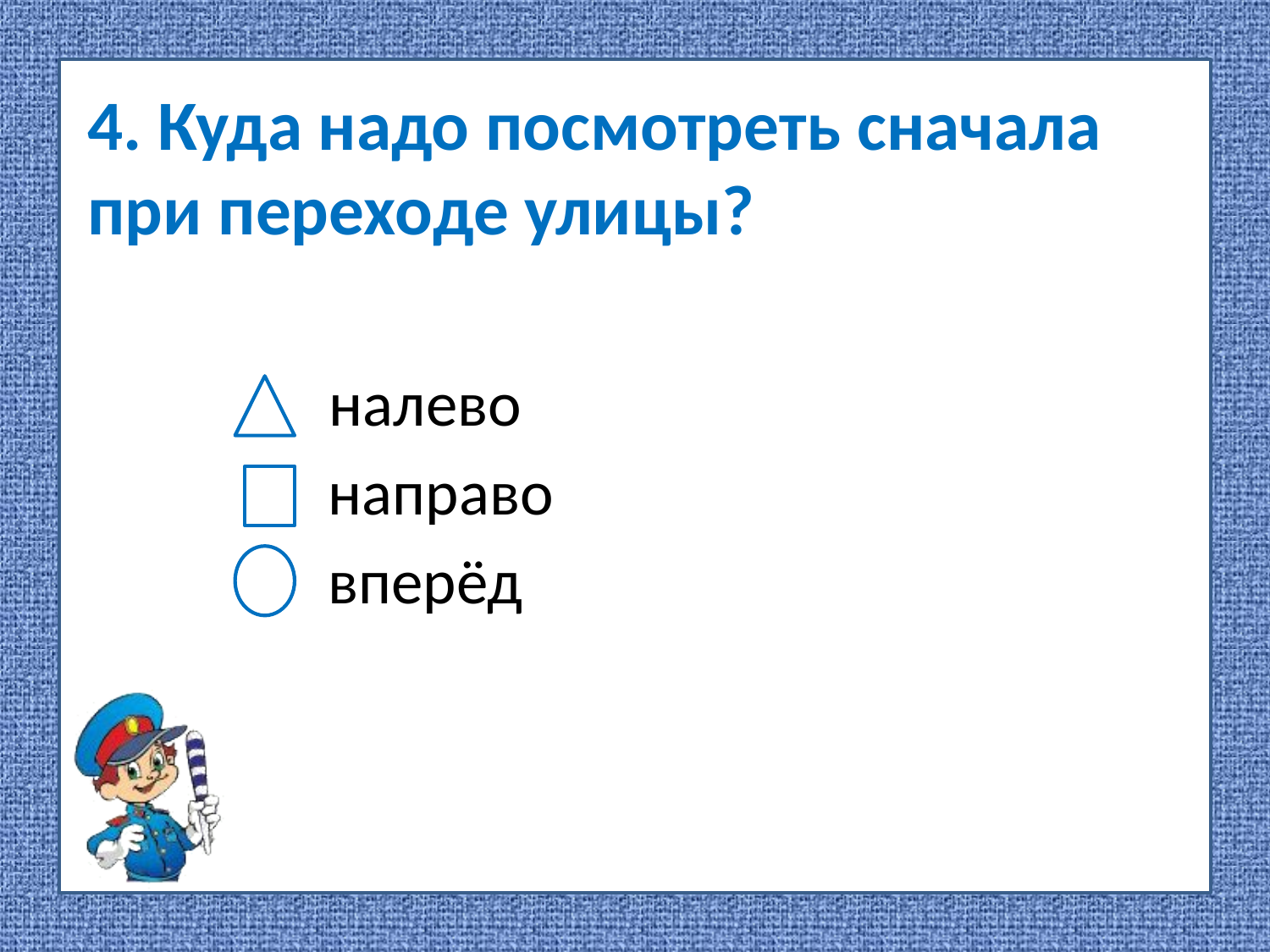

# 4. Куда надо посмотреть сначала при переходе улицы?
        налево
       направо
       вперёд